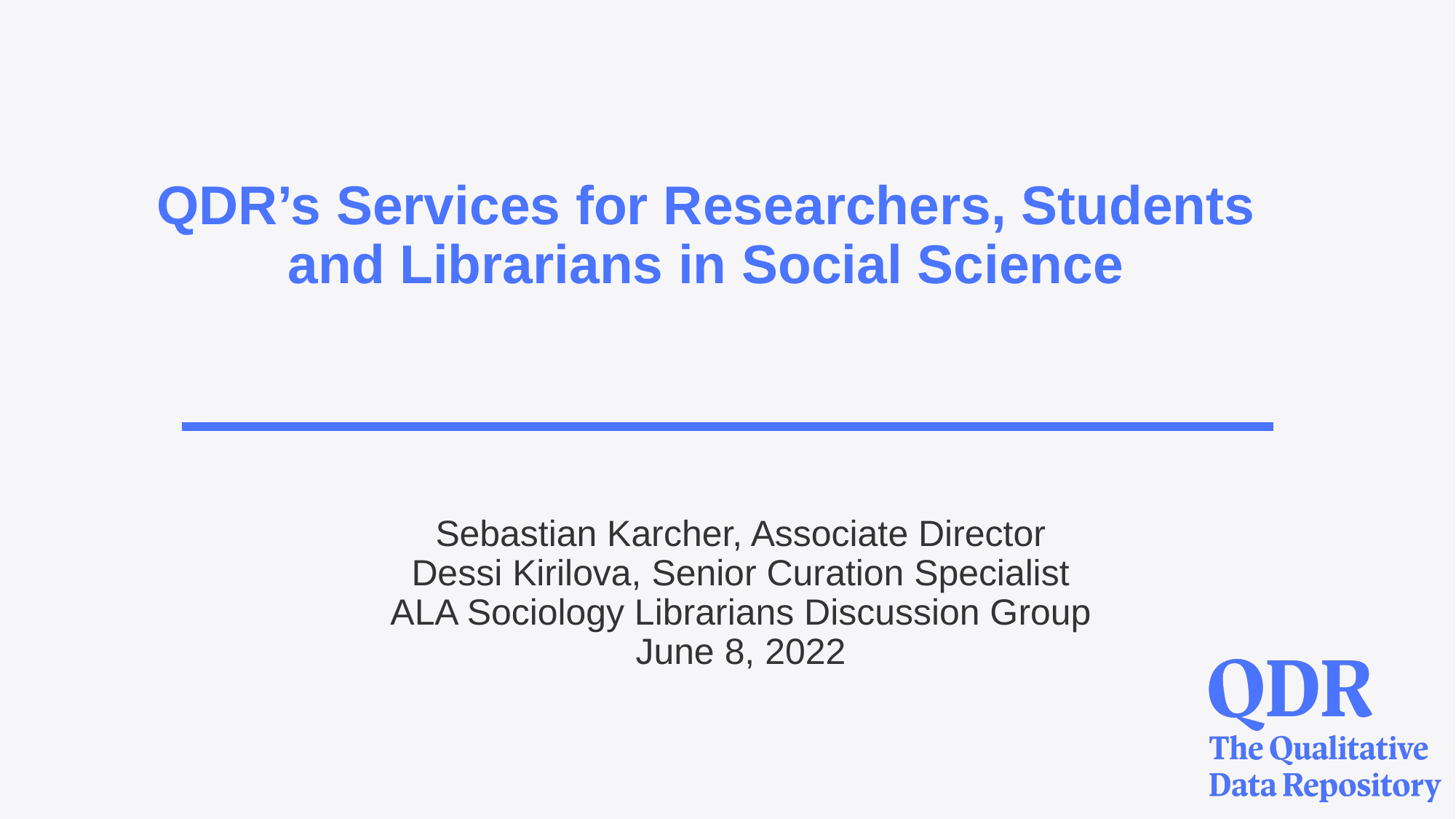

# QDR’s Services for Researchers, Students and Librarians in Social Science
Sebastian Karcher, Associate Director
Dessi Kirilova, Senior Curation Specialist
ALA Sociology Librarians Discussion Group
June 8, 2022